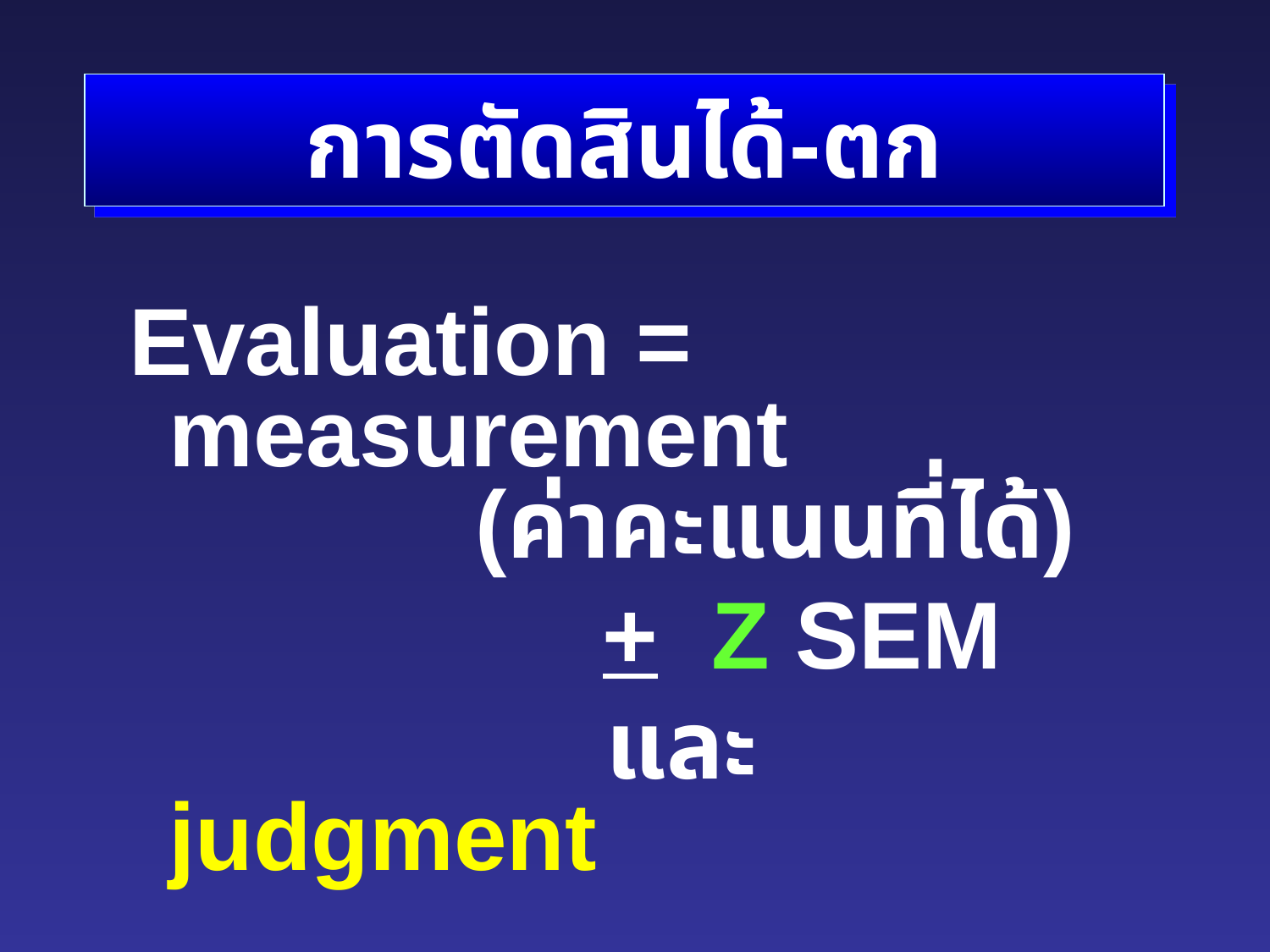

# การตัดสินได้-ตก
Evaluation = measurement       				  (ค่าคะแนนที่ได้)
				  +  Z SEM
				  และ judgment